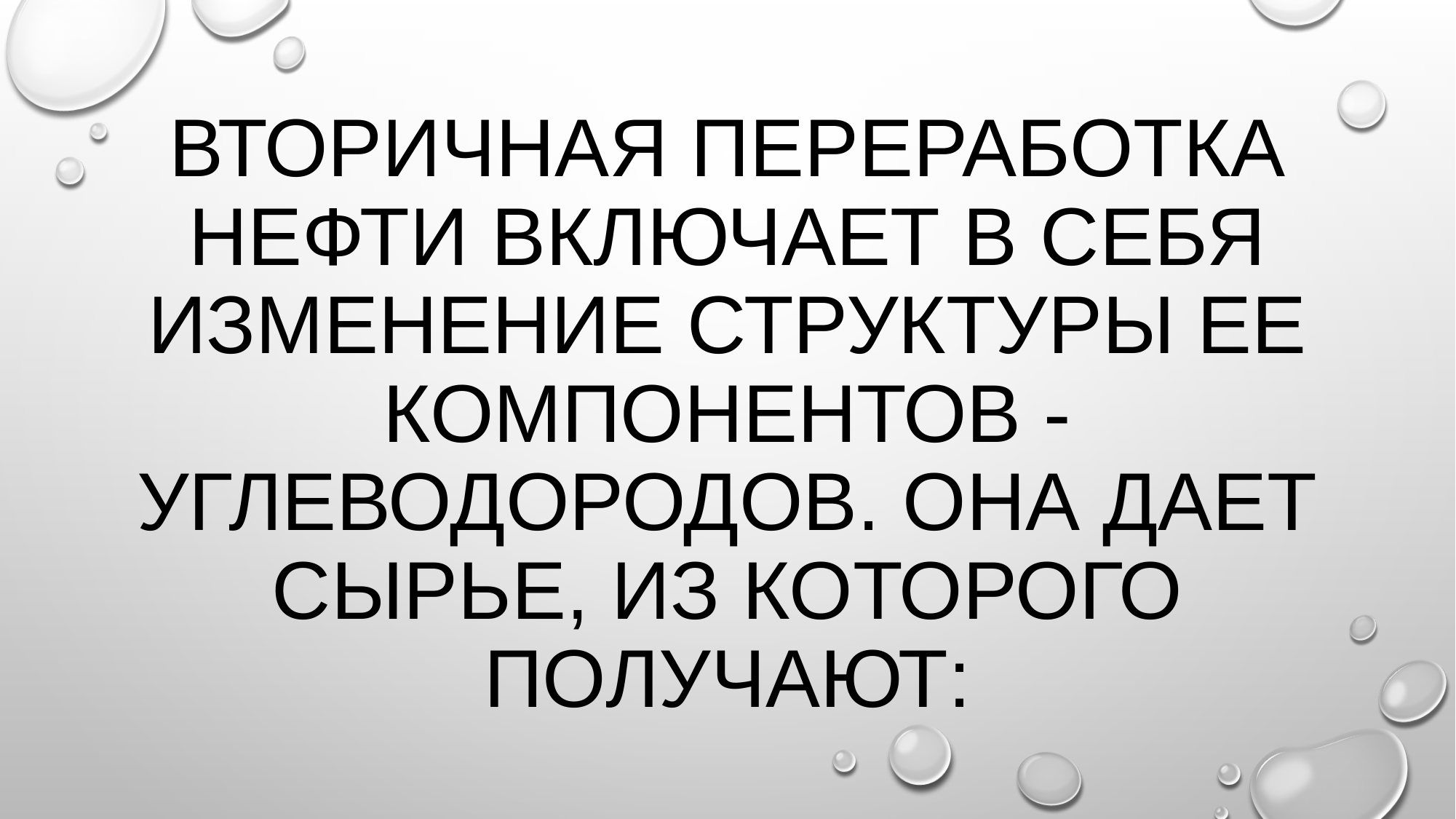

# Вторичная переработка нефти включает в себя изменение структуры ее компонентов - углеводородов. Она дает сырье, из которого получают: